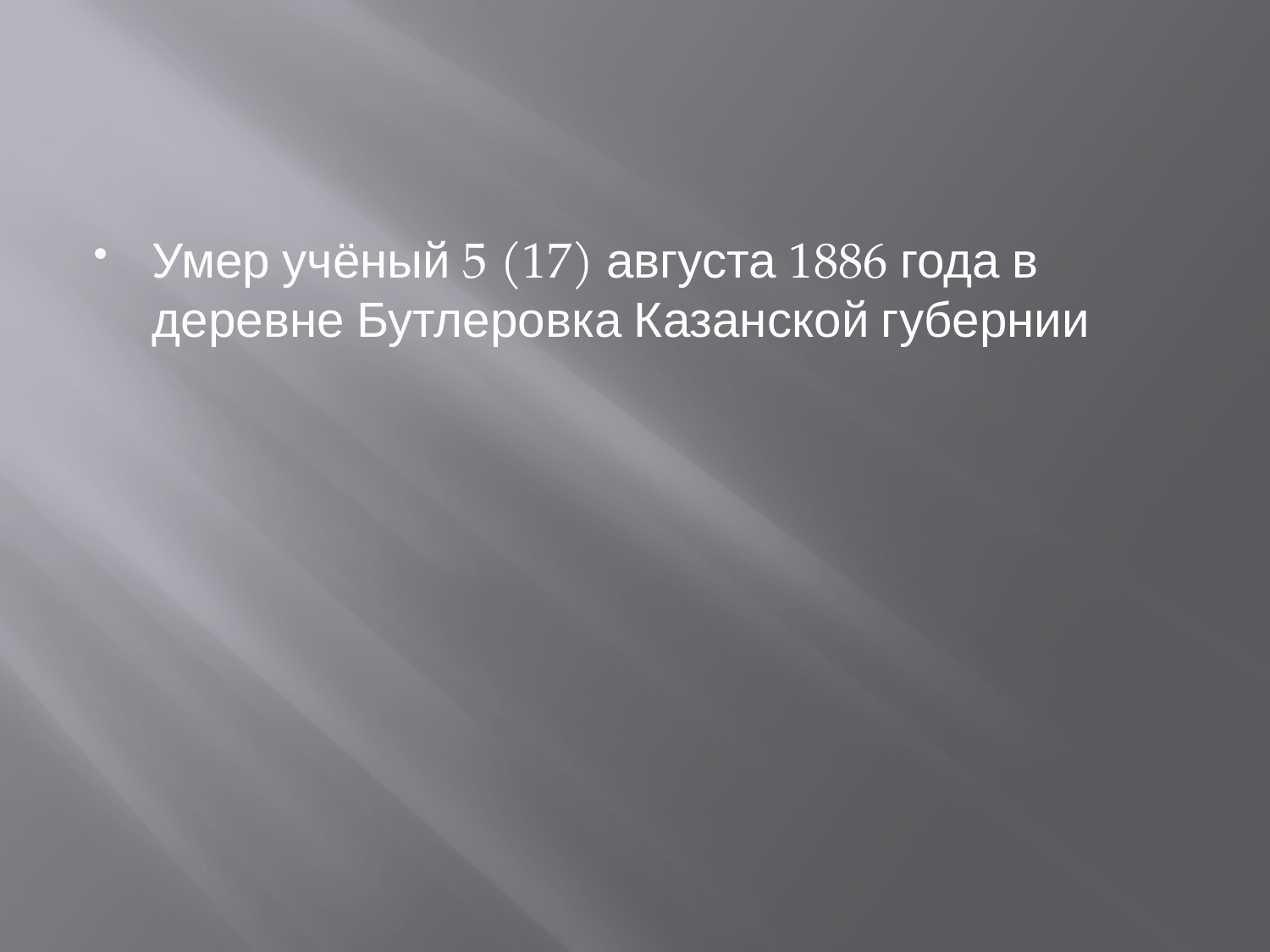

#
Умер учёный 5 (17) августа 1886 года в деревне Бутлеровка Казанской губернии